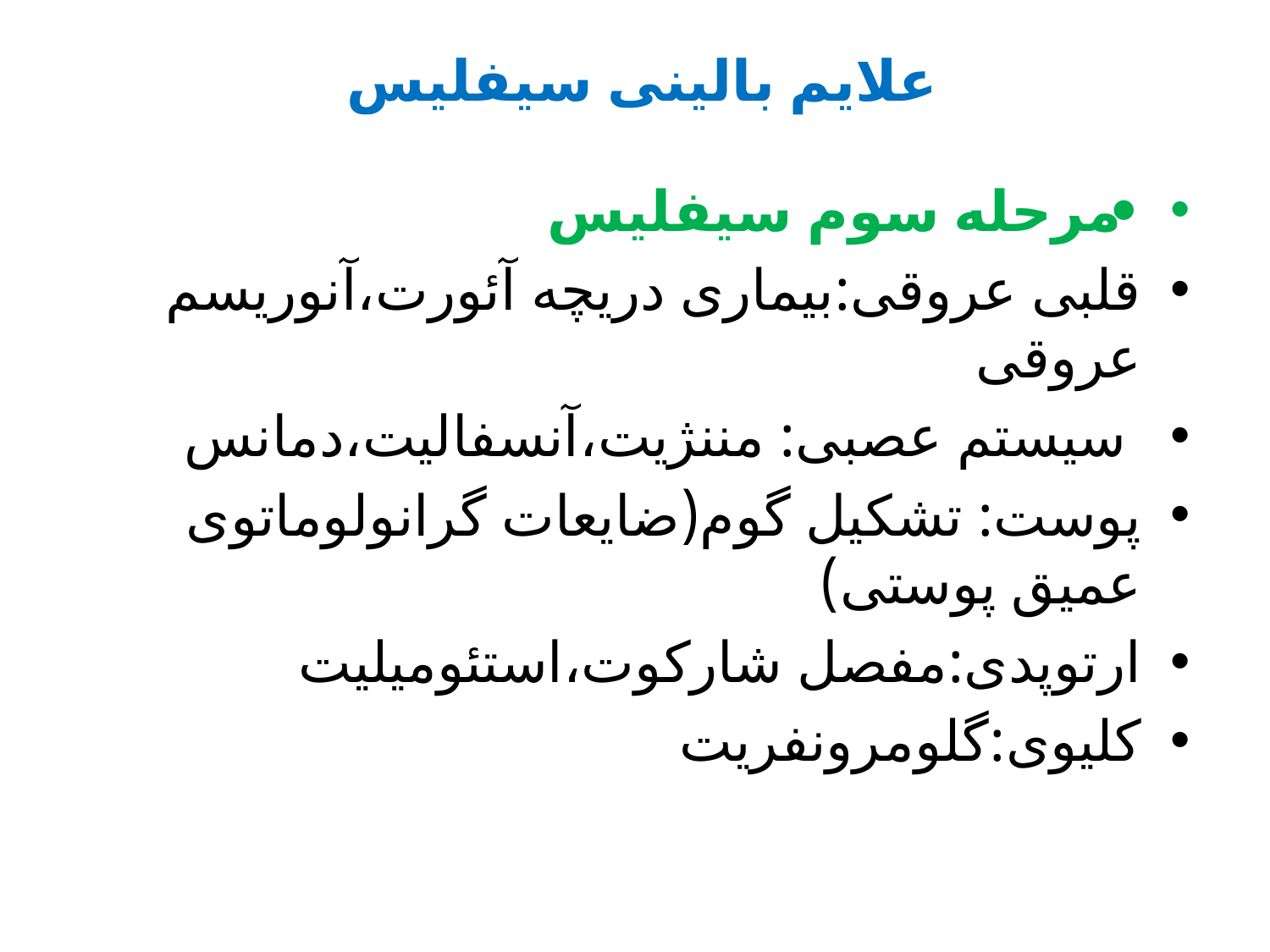

# علایم بالینی سیفلیس
•مرحله سوم سیفلیس
قلبی عروقی:بیماری دریچه آئورت،آنوریسم عروقی
 سیستم عصبی: مننژیت،آنسفالیت،دمانس
پوست: تشکیل گوم(ضایعات گرانولوماتوی عمیق پوستی)
ارتوپدی:مفصل شارکوت،استئومیلیت
کلیوی:گلومرونفریت